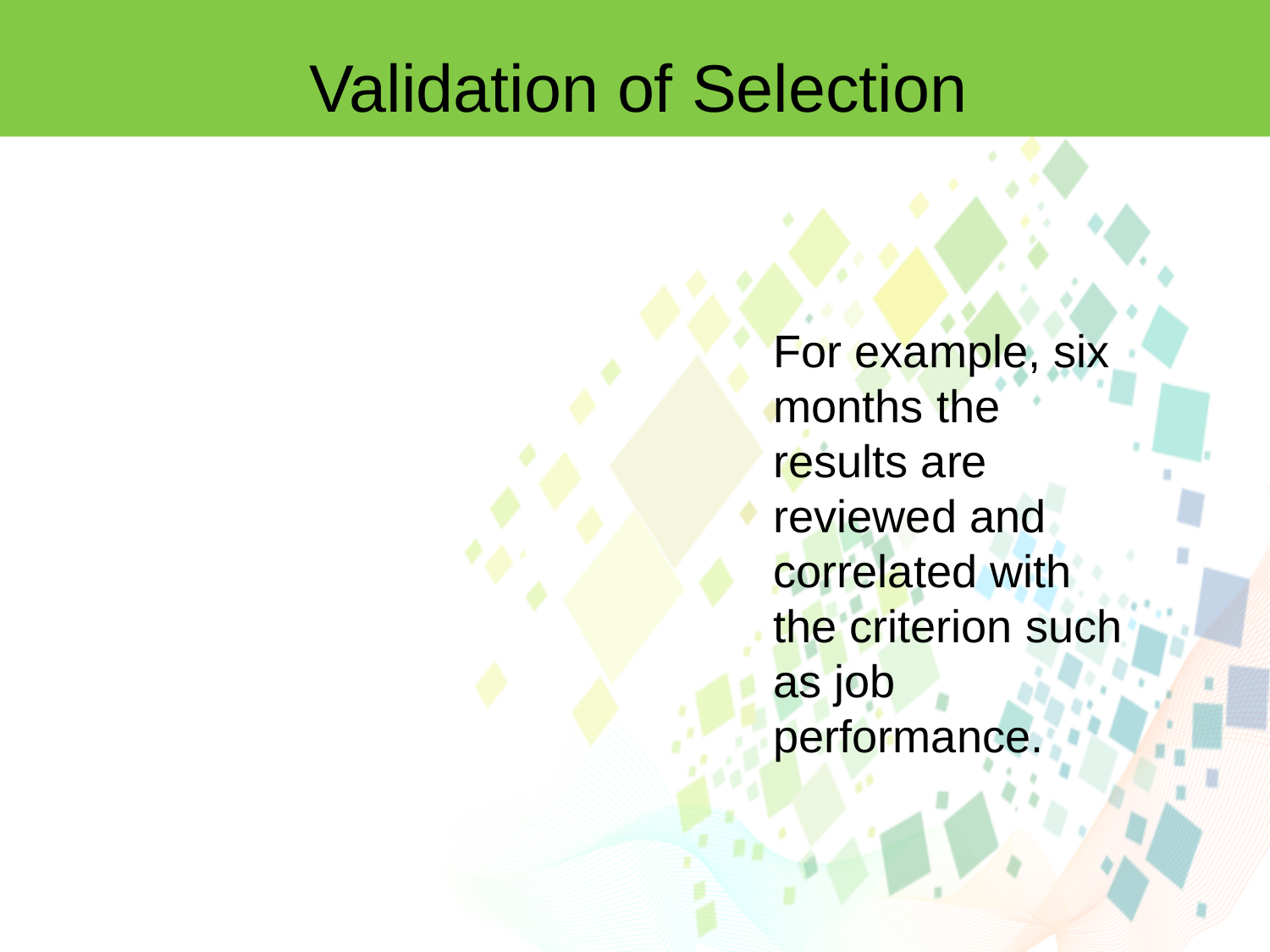

Validation of Selection
For example, six months the results are reviewed and correlated with the criterion such as job performance.